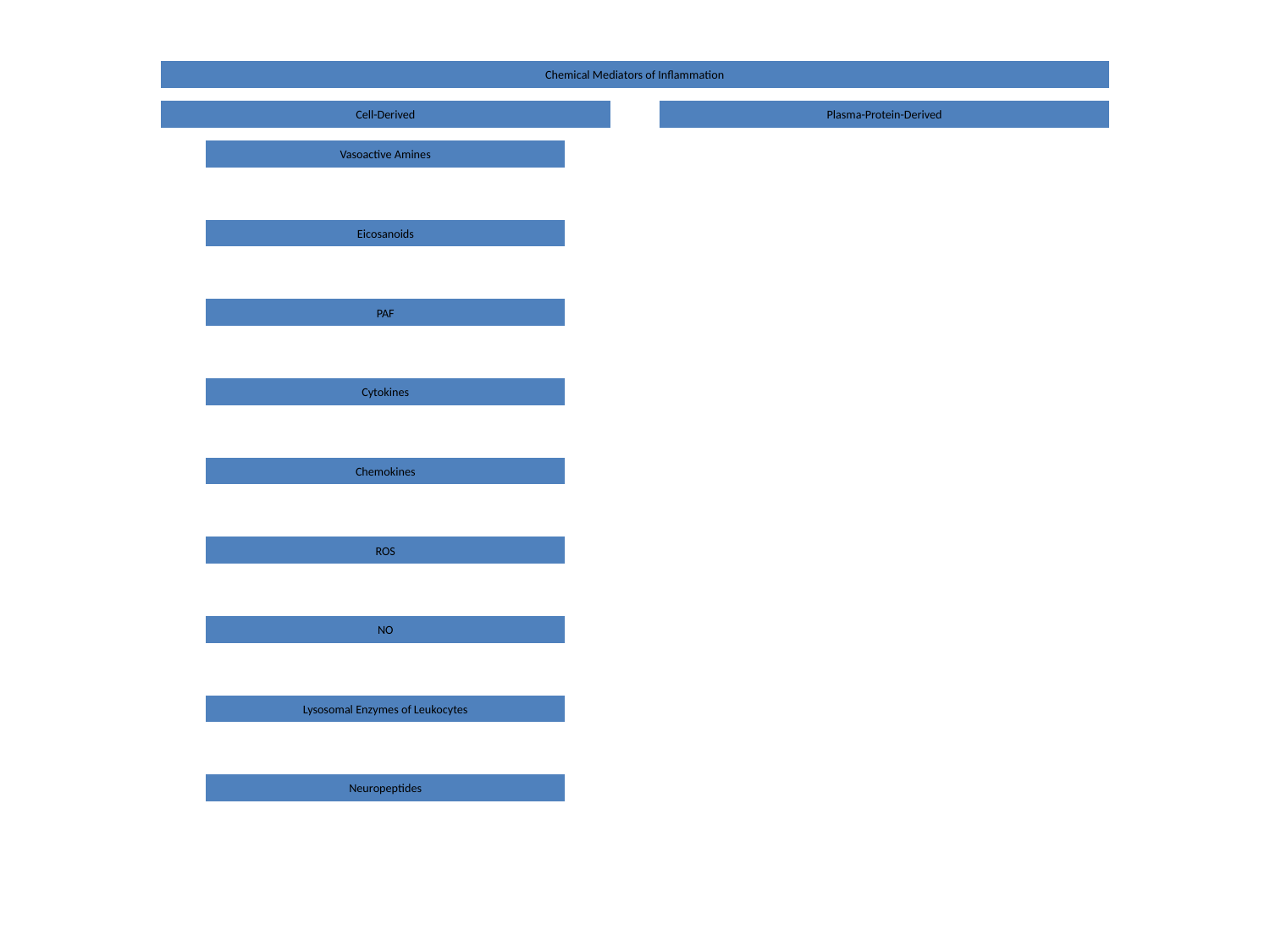

Chemical Mediators of Inflammation
Cell-Derived
Vasoactive Amines
Eicosanoids
PAF
Cytokines
Chemokines
ROS
NO
Lysosomal Enzymes of Leukocytes
Neuropeptides
Plasma-Protein-Derived